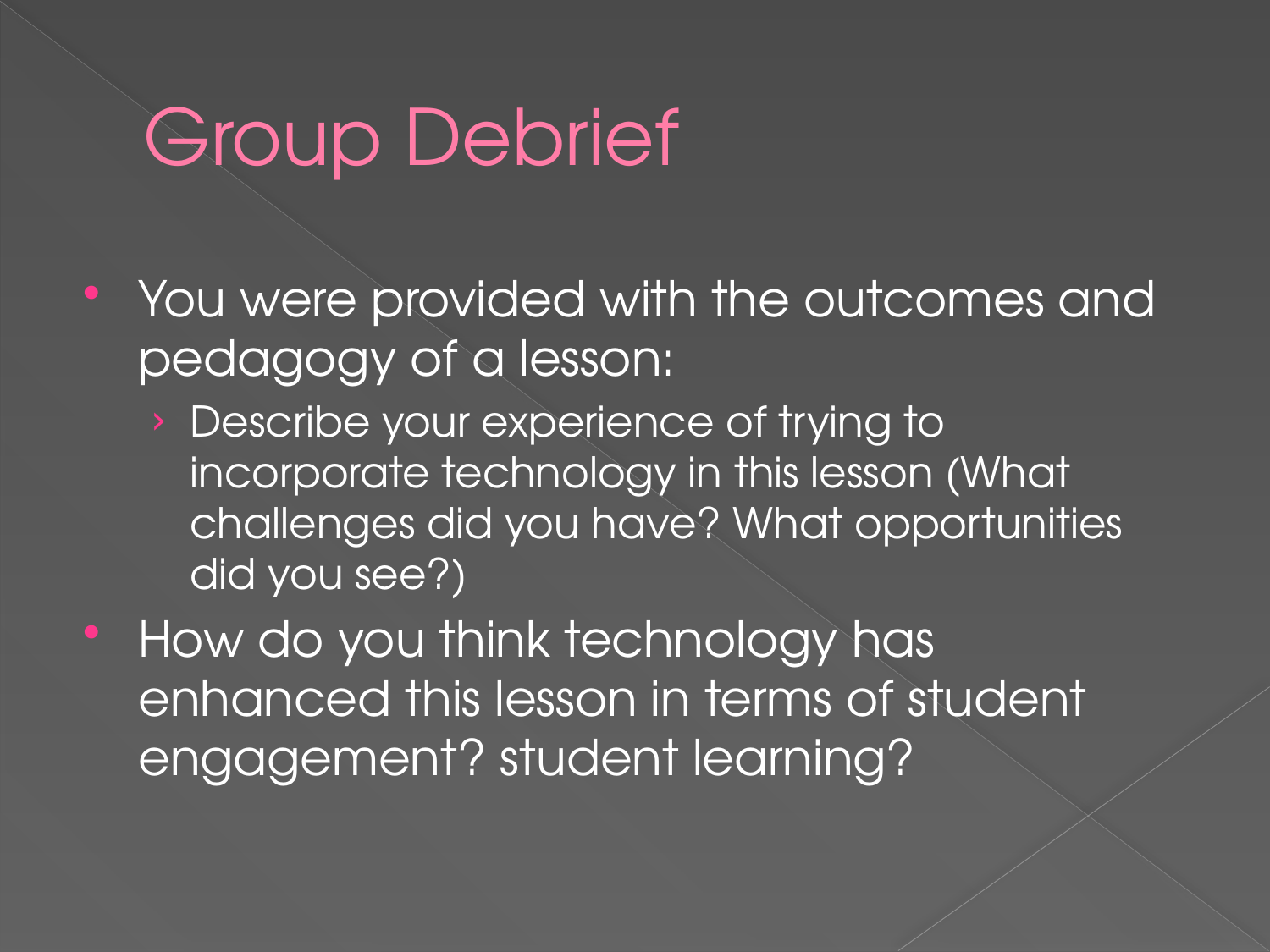

# Group Debrief
You were provided with the outcomes and pedagogy of a lesson:
Describe your experience of trying to incorporate technology in this lesson (What challenges did you have? What opportunities did you see?)
How do you think technology has enhanced this lesson in terms of student engagement? student learning?